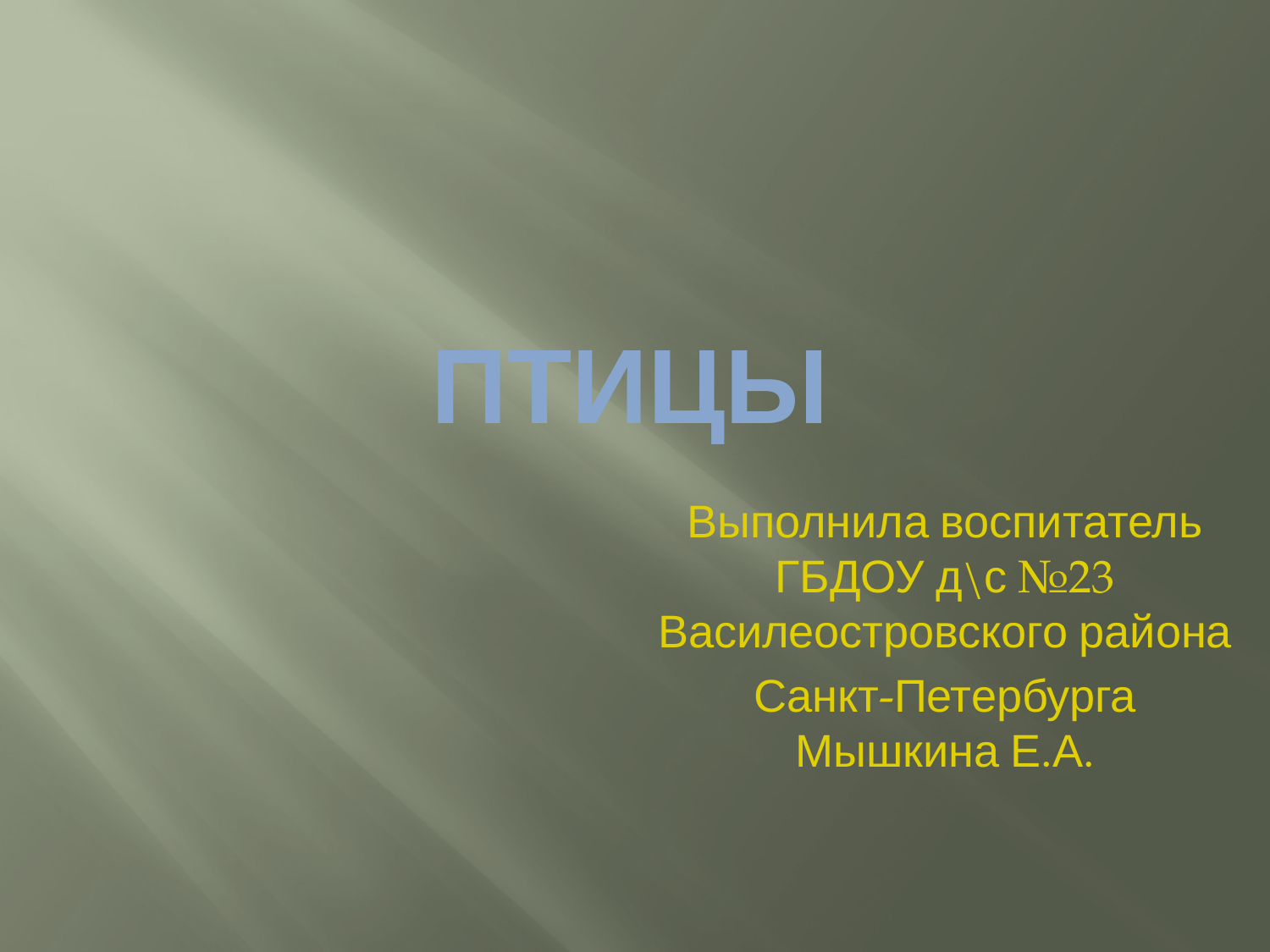

# ПТИЦЫ
Выполнила воспитатель ГБДОУ д\с №23 Василеостровского района
Санкт-Петербурга Мышкина Е.А.